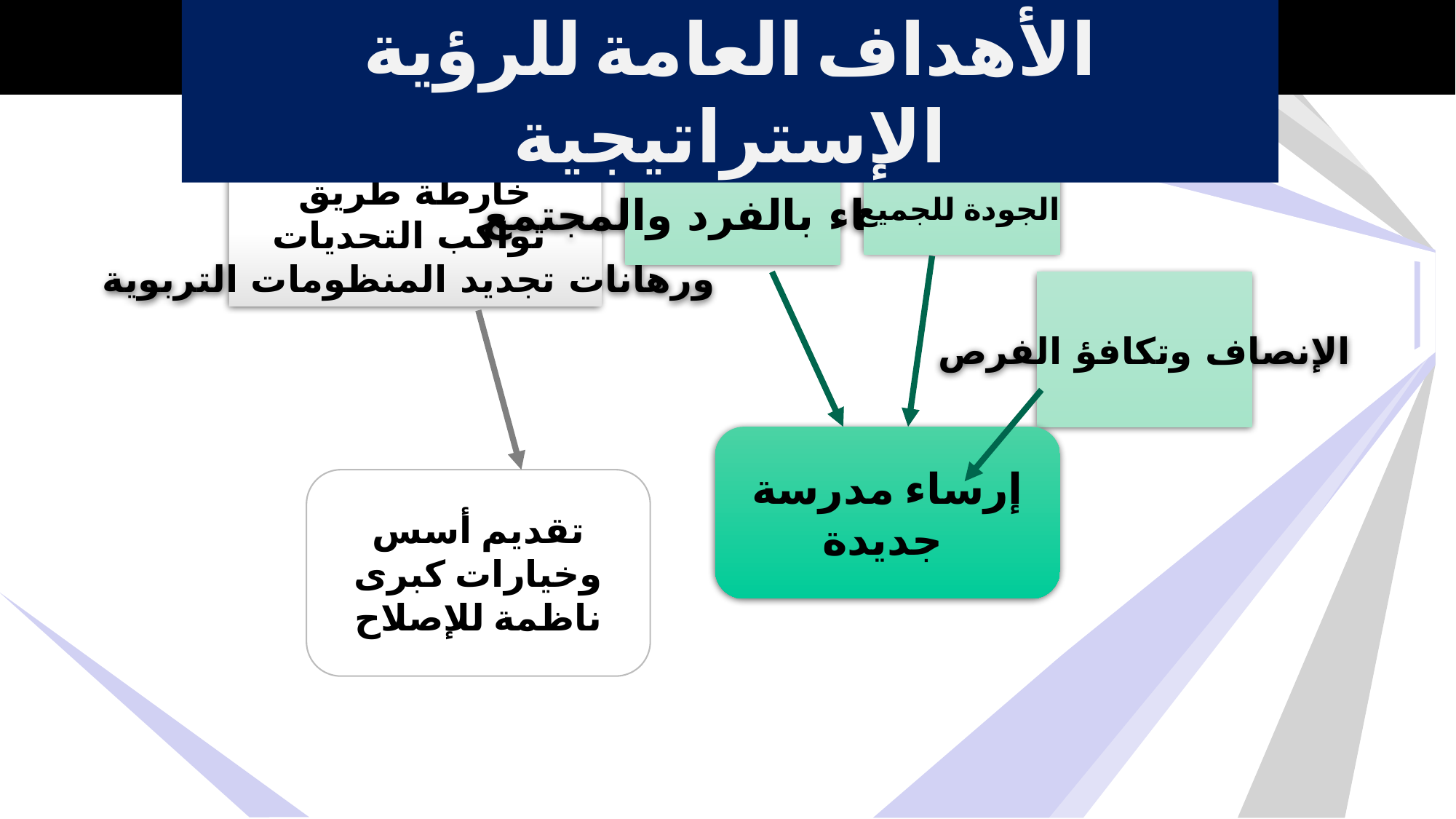

الأهداف العامة للرؤية الإستراتيجية

خارطة طريق
 تواكب التحديات
ورهانات تجديد المنظومات التربوية
الارتقاء بالفرد والمجتمع
الجودة للجميع

الإنصاف وتكافؤ الفرص

إرساء مدرسة جديدة
تقديم أسس وخيارات كبرى ناظمة للإصلاح